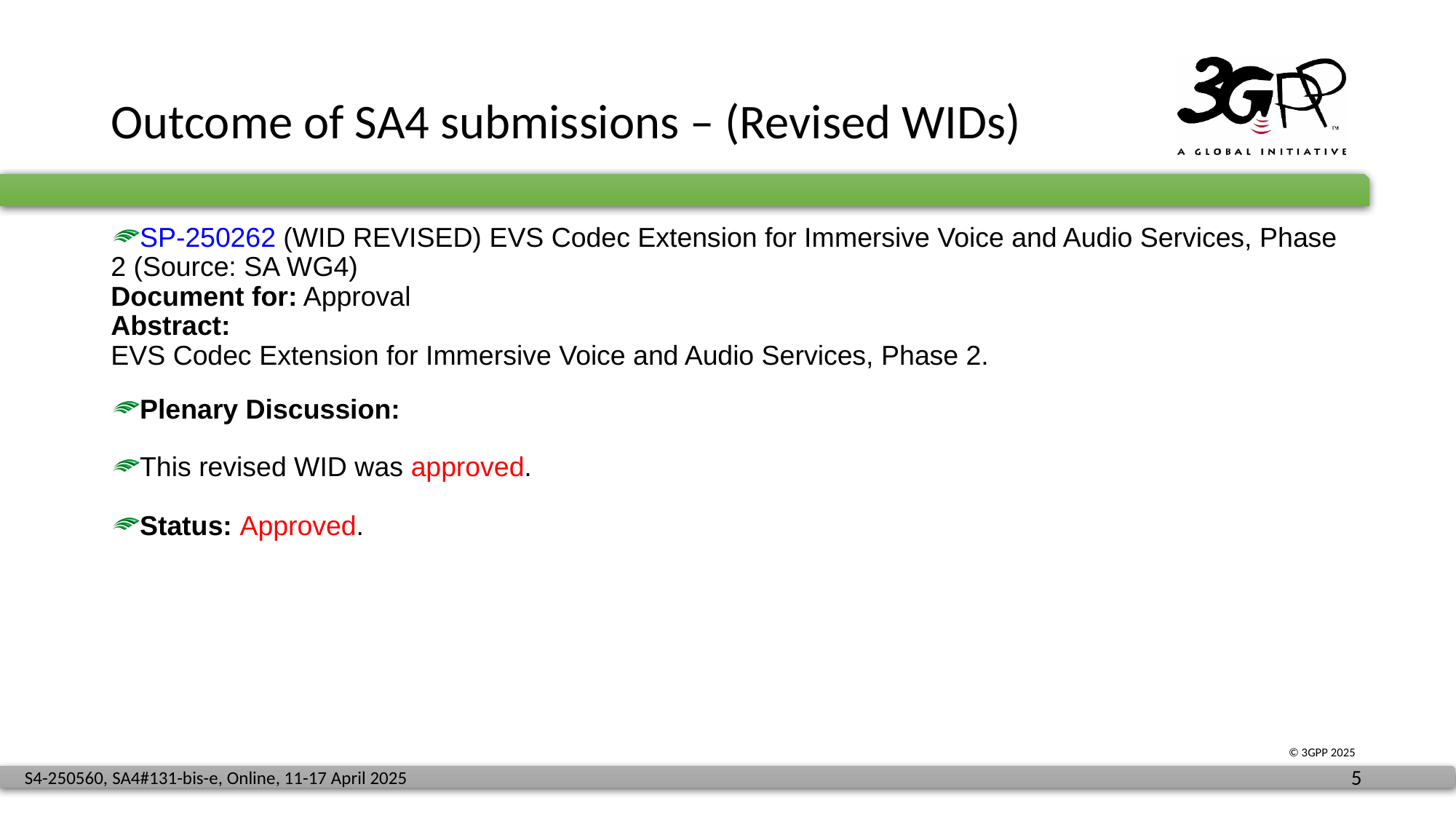

# Outcome of SA4 submissions – (Revised WIDs)
SP-250262 (WID REVISED) EVS Codec Extension for Immersive Voice and Audio Services, Phase 2 (Source: SA WG4)
Document for: Approval
Abstract:
EVS Codec Extension for Immersive Voice and Audio Services, Phase 2.
Plenary Discussion:
This revised WID was approved.
Status: Approved.